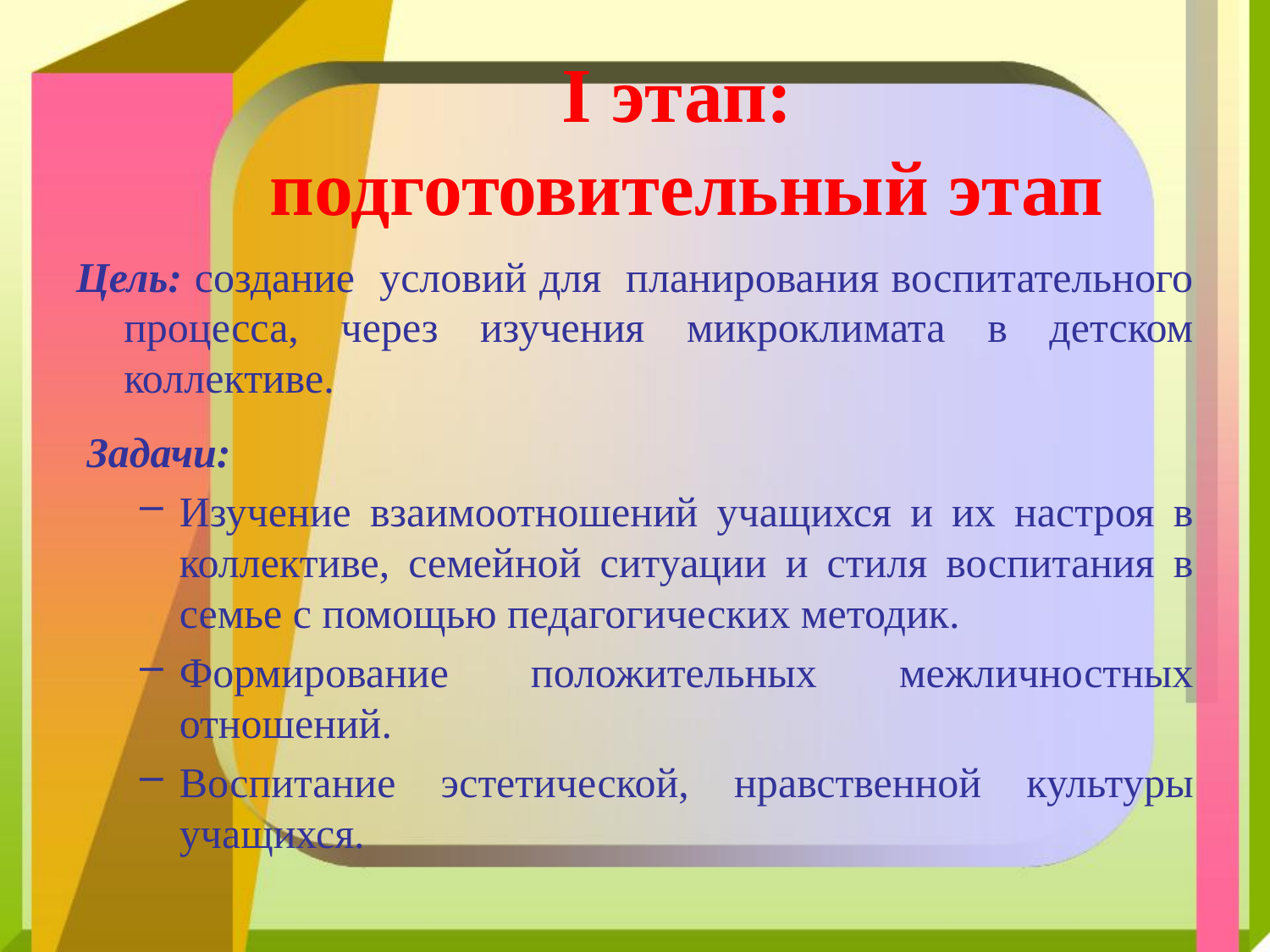

# I этап: подготовительный этап
Цель: создание  условий для  планирования воспитательного процесса, через изучения микроклимата в детском коллективе.

 Задачи:
Изучение взаимоотношений учащихся и их настроя в коллективе, семейной ситуации и стиля воспитания в семье с помощью педагогических методик.
Формирование положительных межличностных отношений.
Воспитание эстетической, нравственной культуры учащихся.